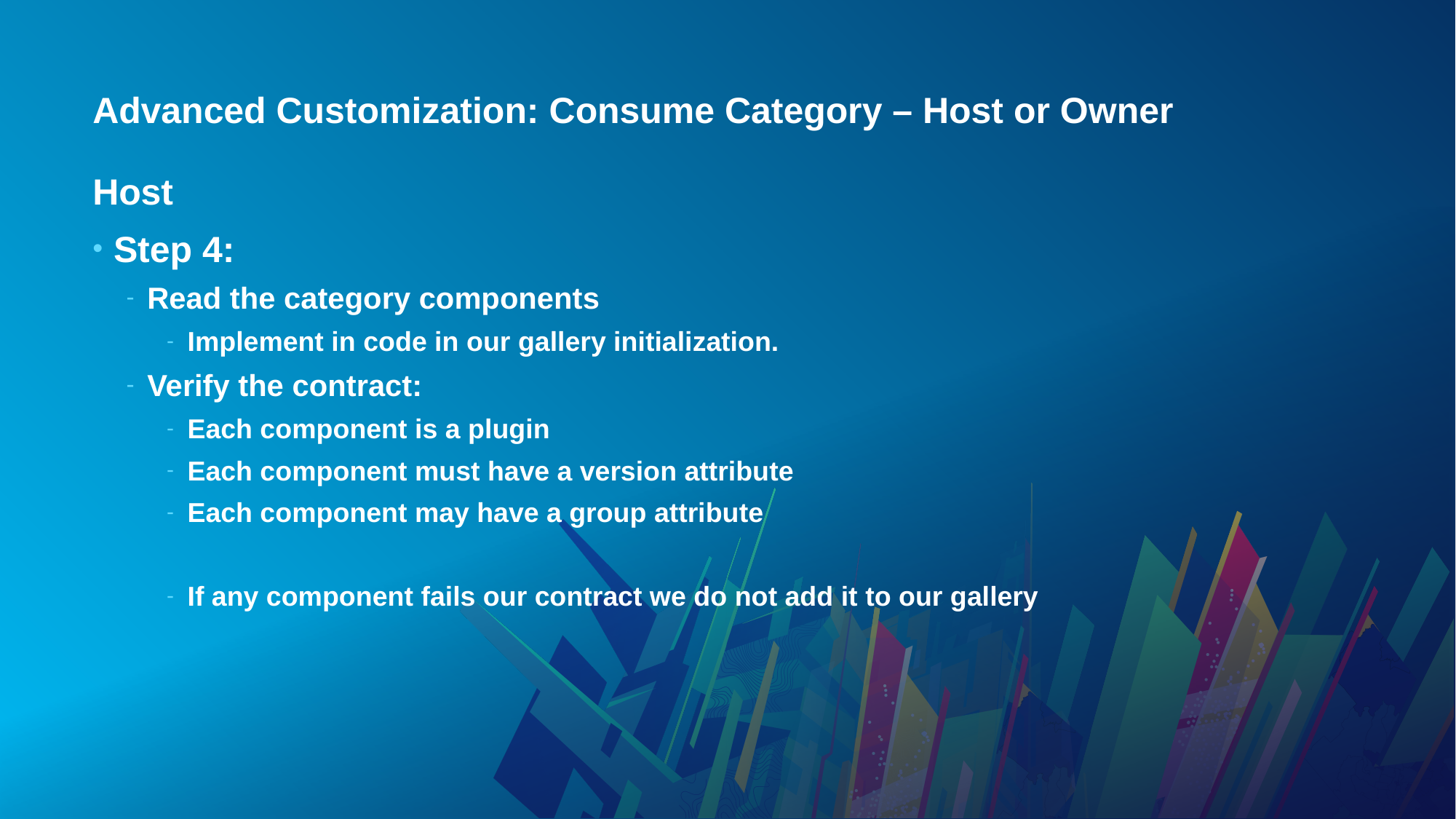

# Advanced Customization: Consume Category – Host or Owner
Host
Step 4:
Read the category components
Implement in code in our gallery initialization.
Verify the contract:
Each component is a plugin
Each component must have a version attribute
Each component may have a group attribute

If any component fails our contract we do not add it to our gallery